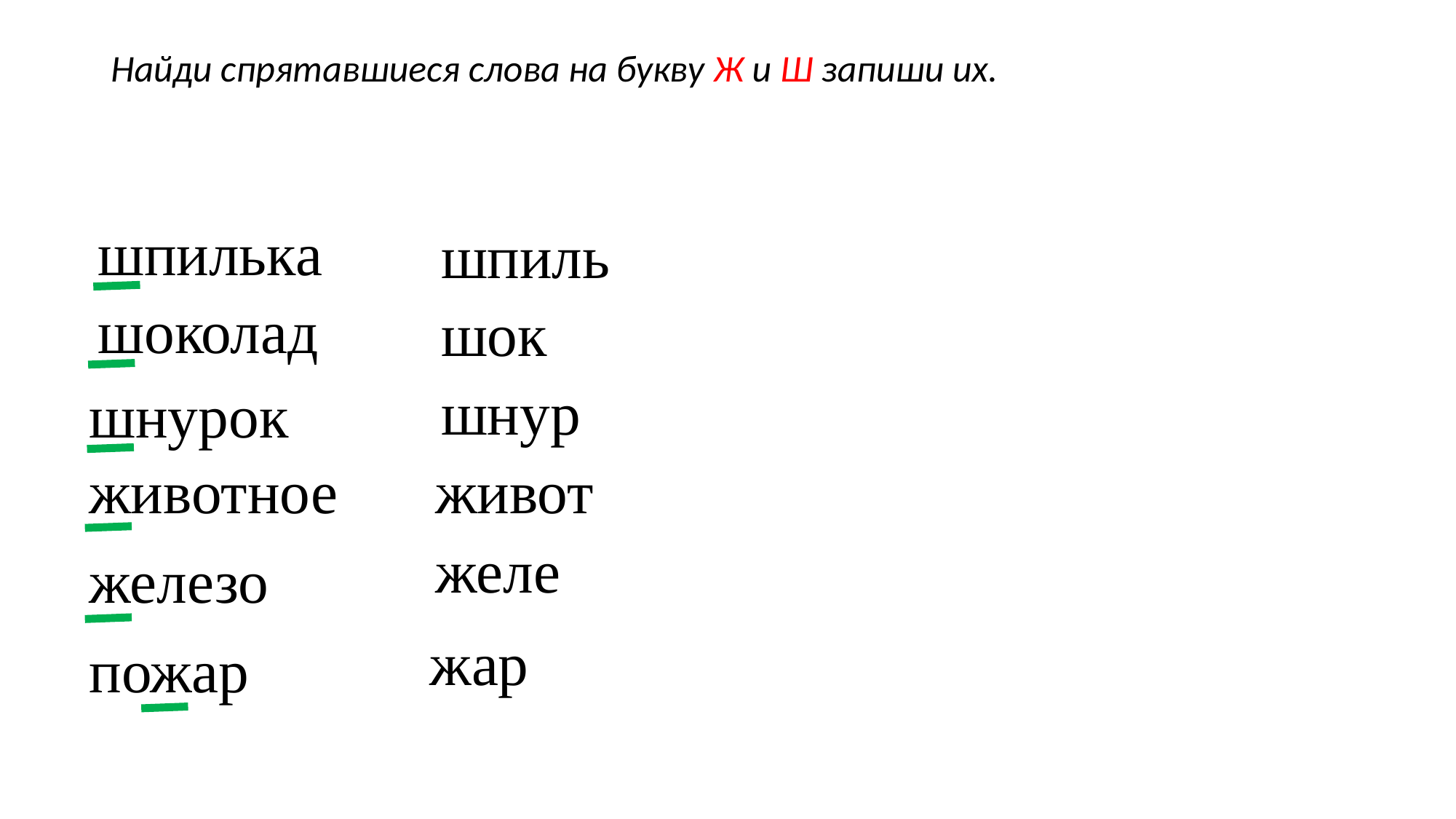

# Найди спрятавшиеся слова на букву Ж и Ш запиши их.
шпилька
шпиль
шоколад
шок
шнур
шнурок
животное
живот
желе
железо
жар
пожар